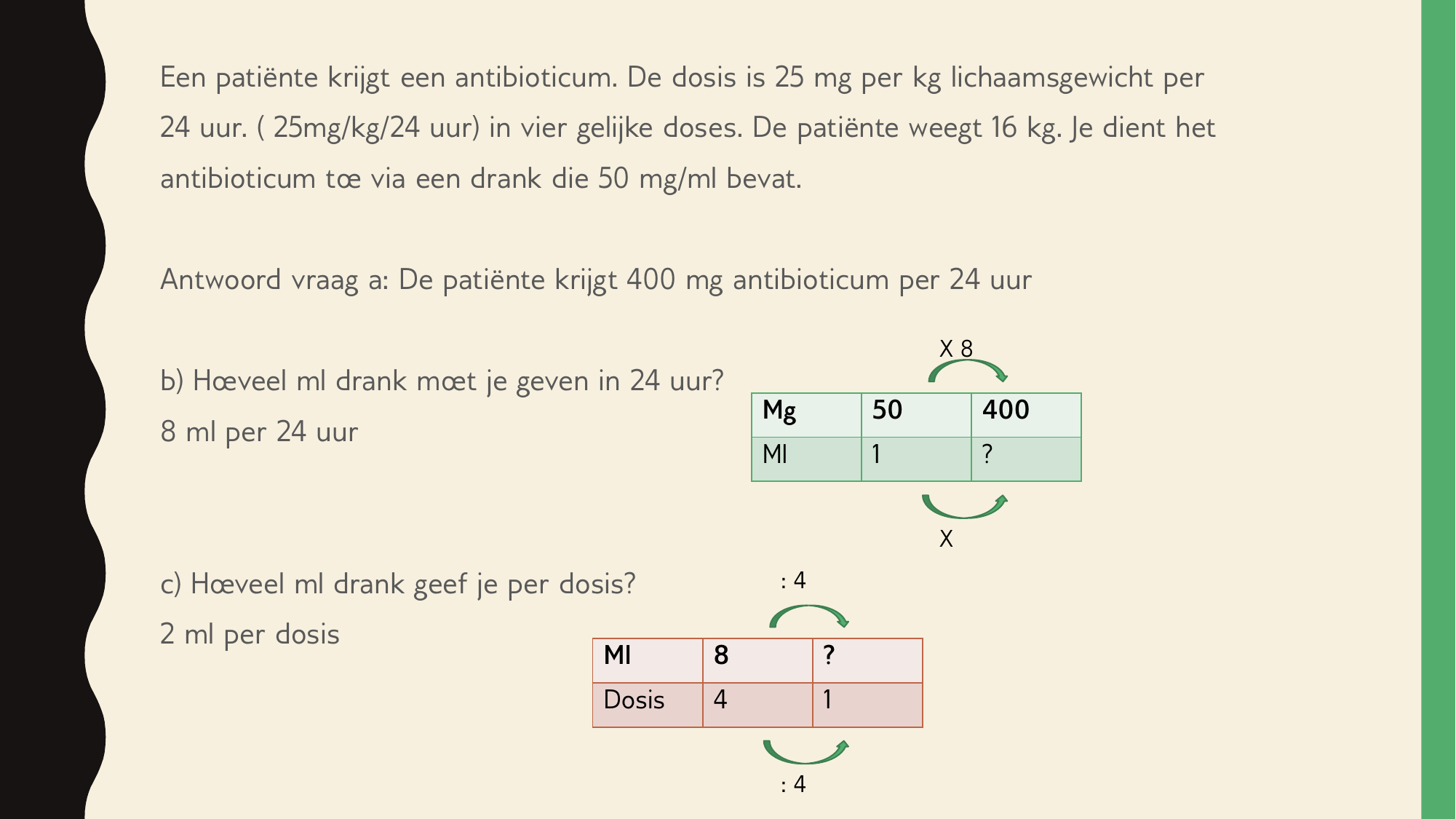

Een patiënte krijgt een antibioticum. De dosis is 25 mg per kg lichaamsgewicht per
24 uur. ( 25mg/kg/24 uur) in vier gelijke doses. De patiënte weegt 16 kg. Je dient het
antibioticum toe via een drank die 50 mg/ml bevat.

Antwoord vraag a: De patiënte krijgt 400 mg antibioticum per 24 uur

b) Hoeveel ml drank moet je geven in 24 uur?
8 ml per 24 uur

c) Hoeveel ml drank geef je per dosis?
2 ml per dosis
X 8

| Mg | 50 | 400 |
| --- | --- | --- |
| Ml | 1 | ? |

X
: 4

| Ml | 8 | ? |
| --- | --- | --- |
| Dosis | 4 | 1 |

: 4